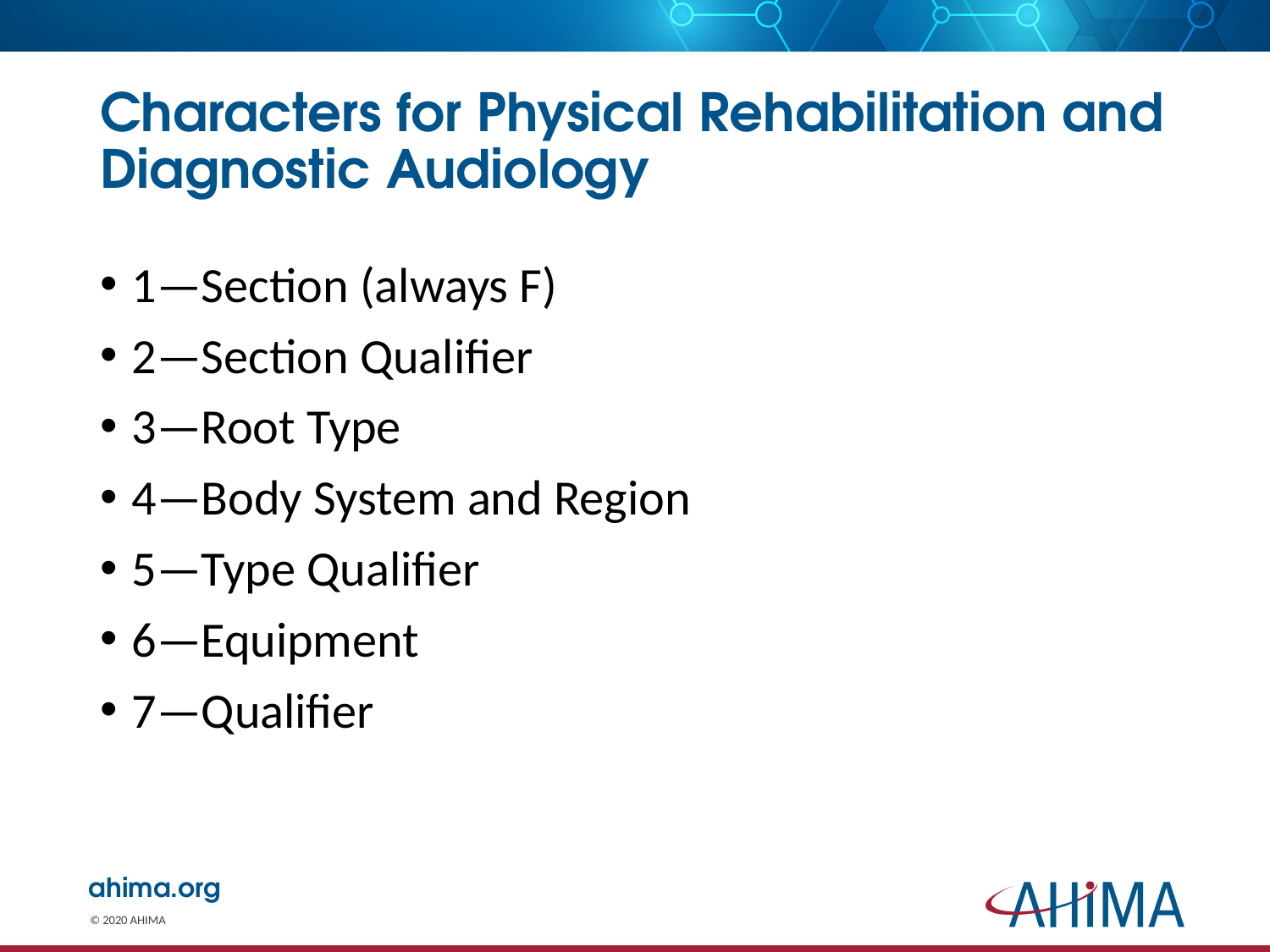

# Characters for Physical Rehabilitation and Diagnostic Audiology
1—Section (always F)
2—Section Qualifier
3—Root Type
4—Body System and Region
5—Type Qualifier
6—Equipment
7—Qualifier